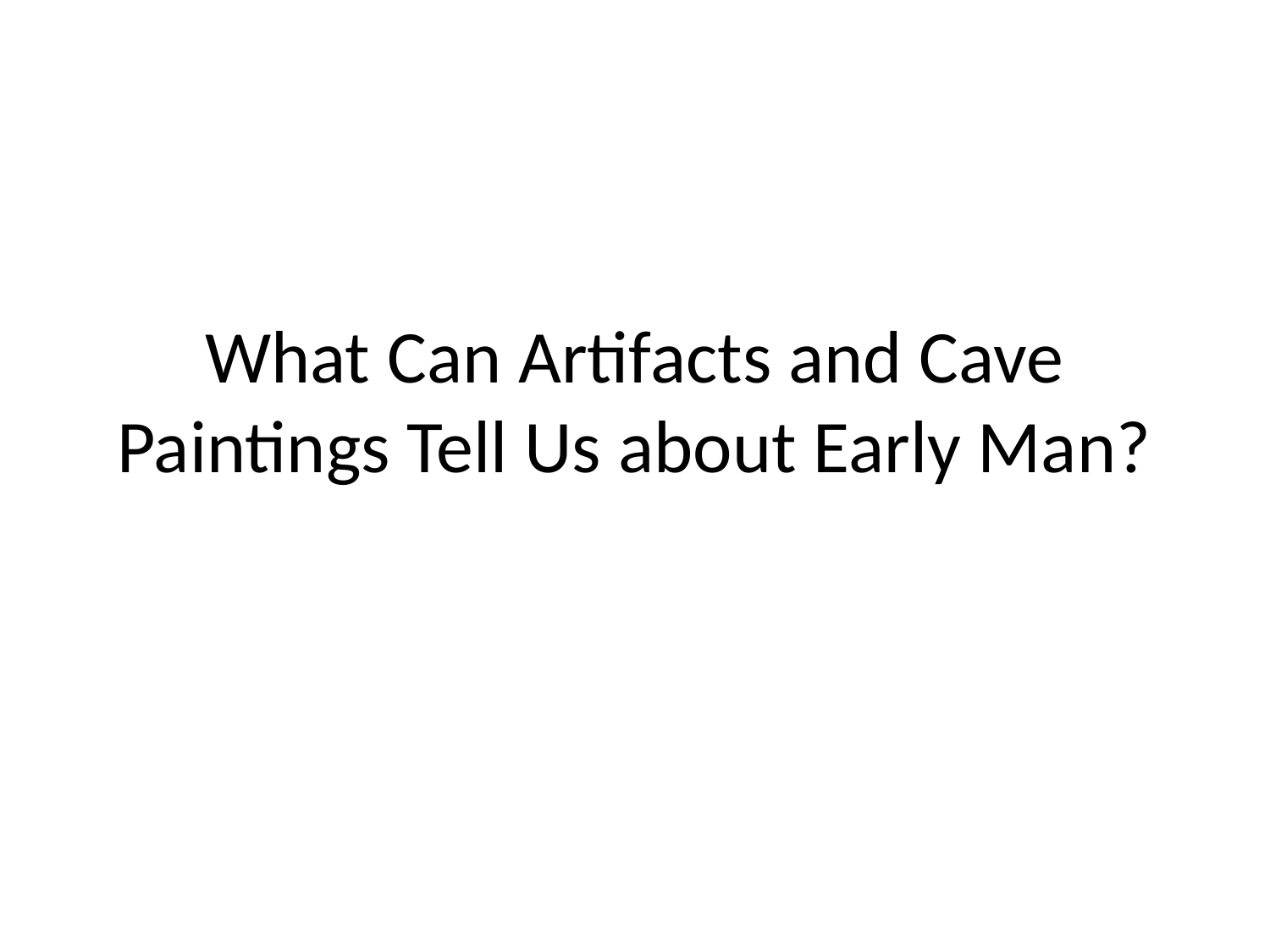

# What Can Artifacts and Cave Paintings Tell Us about Early Man?